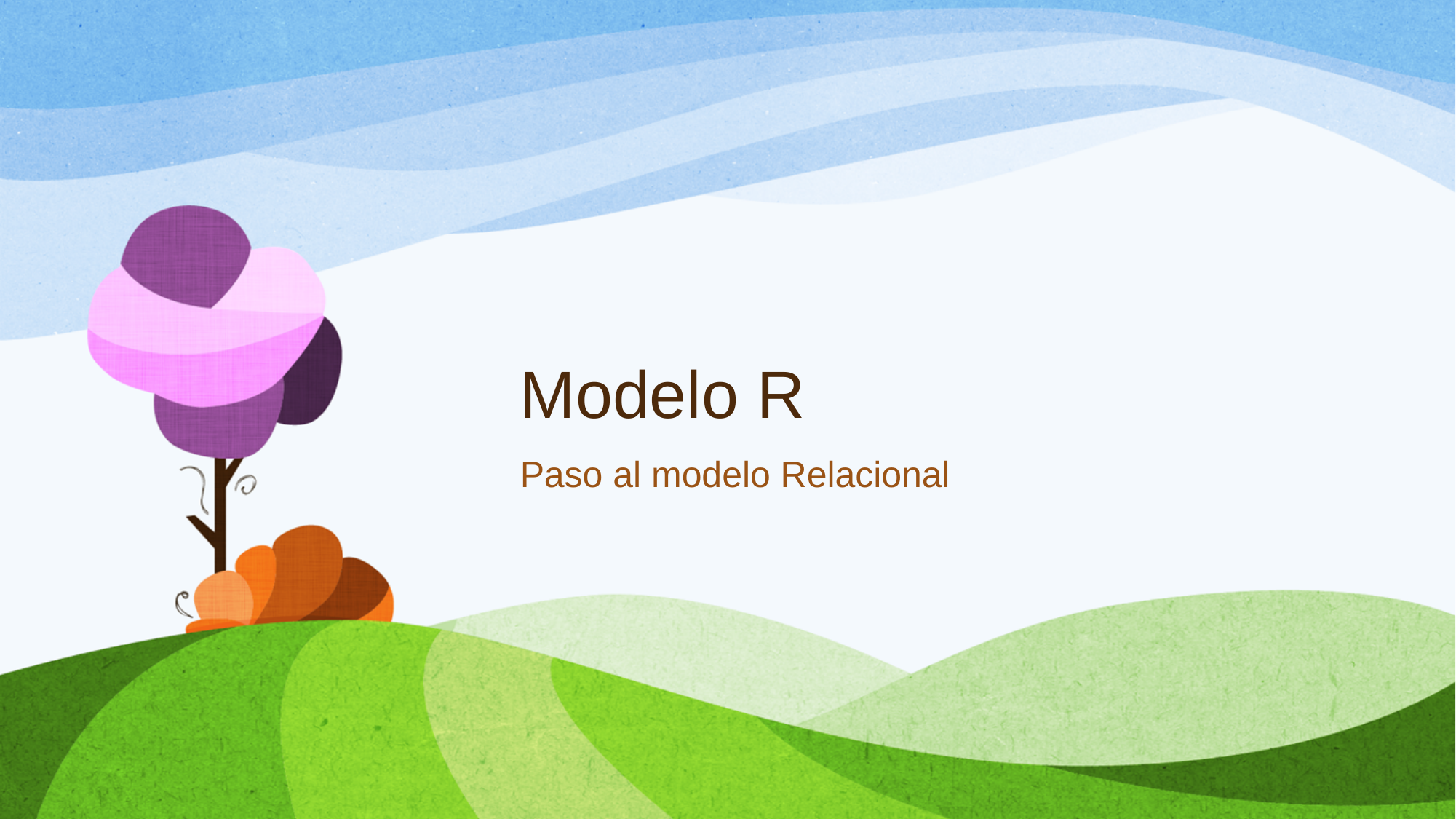

# Modelo R
Paso al modelo Relacional